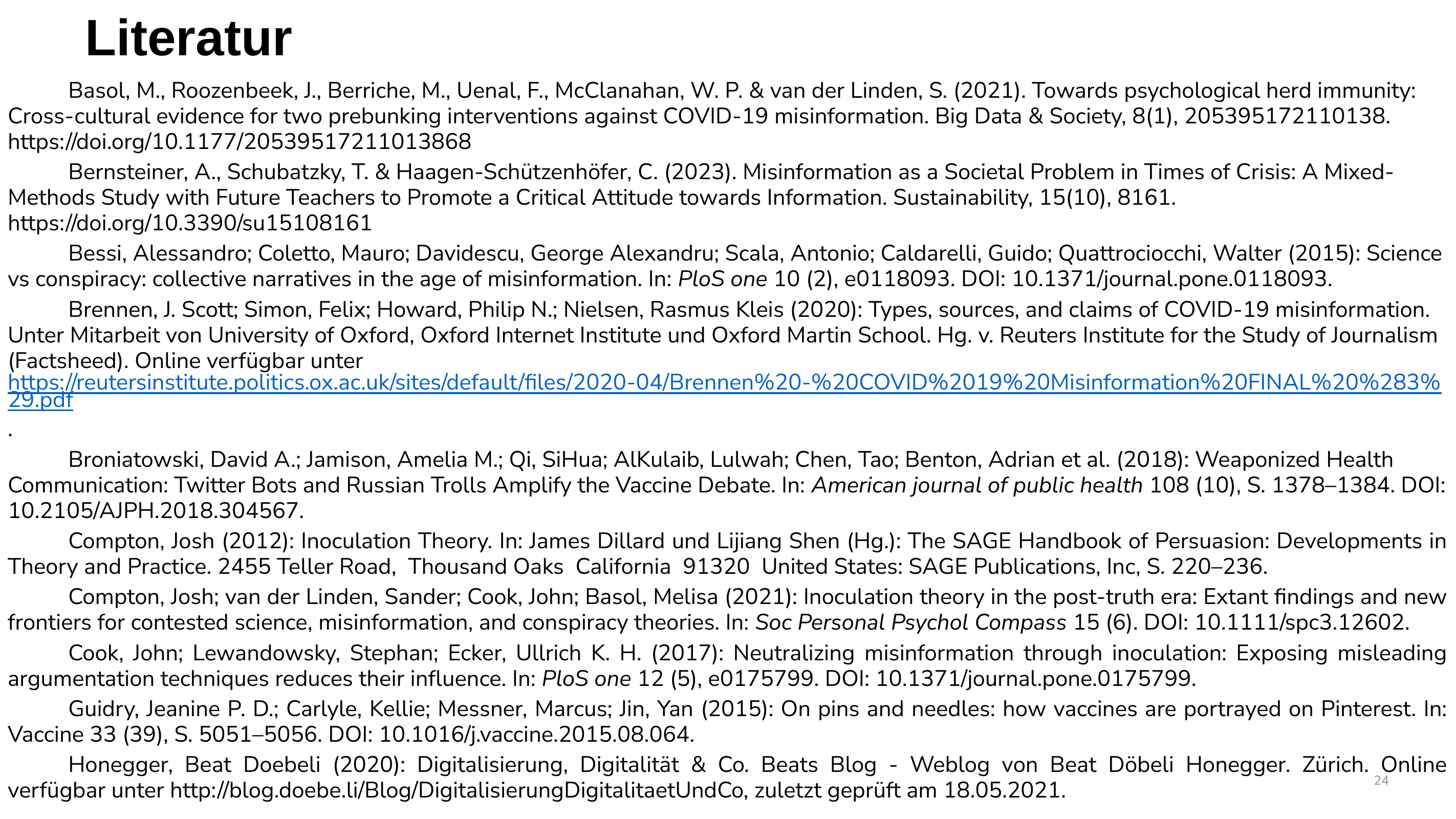

# Literatur

Basol, M., Roozenbeek, J., Berriche, M., Uenal, F., McClanahan, W. P. & van der Linden, S. (2021). Towards psychological herd immunity: Cross-cultural evidence for two prebunking interventions against COVID-19 misinformation. Big Data & Society, 8(1), 205395172110138. https://doi.org/10.1177/20539517211013868
Bernsteiner, A., Schubatzky, T. & Haagen-Schützenhöfer, C. (2023). Misinformation as a Societal Problem in Times of Crisis: A Mixed-Methods Study with Future Teachers to Promote a Critical Attitude towards Information. Sustainability, 15(10), 8161. https://doi.org/10.3390/su15108161
Bessi, Alessandro; Coletto, Mauro; Davidescu, George Alexandru; Scala, Antonio; Caldarelli, Guido; Quattrociocchi, Walter (2015): Science vs conspiracy: collective narratives in the age of misinformation. In: PloS one 10 (2), e0118093. DOI: 10.1371/journal.pone.0118093.
Brennen, J. Scott; Simon, Felix; Howard, Philip N.; Nielsen, Rasmus Kleis (2020): Types, sources, and claims of COVID-19 misinformation. Unter Mitarbeit von University of Oxford, Oxford Internet Institute und Oxford Martin School. Hg. v. Reuters Institute for the Study of Journalism (Factsheed). Online verfügbar unter https://reutersinstitute.politics.ox.ac.uk/sites/default/files/2020-04/Brennen%20-%20COVID%2019%20Misinformation%20FINAL%20%283%29.pdf.
Broniatowski, David A.; Jamison, Amelia M.; Qi, SiHua; AlKulaib, Lulwah; Chen, Tao; Benton, Adrian et al. (2018): Weaponized Health Communication: Twitter Bots and Russian Trolls Amplify the Vaccine Debate. In: American journal of public health 108 (10), S. 1378–1384. DOI: 10.2105/AJPH.2018.304567.
Compton, Josh (2012): Inoculation Theory. In: James Dillard und Lijiang Shen (Hg.): The SAGE Handbook of Persuasion: Developments in Theory and Practice. 2455 Teller Road,  Thousand Oaks  California  91320  United States: SAGE Publications, Inc, S. 220–236.
Compton, Josh; van der Linden, Sander; Cook, John; Basol, Melisa (2021): Inoculation theory in the post‐truth era: Extant findings and new frontiers for contested science, misinformation, and conspiracy theories. In: Soc Personal Psychol Compass 15 (6). DOI: 10.1111/spc3.12602.
Cook, John; Lewandowsky, Stephan; Ecker, Ullrich K. H. (2017): Neutralizing misinformation through inoculation: Exposing misleading argumentation techniques reduces their influence. In: PloS one 12 (5), e0175799. DOI: 10.1371/journal.pone.0175799.
Guidry, Jeanine P. D.; Carlyle, Kellie; Messner, Marcus; Jin, Yan (2015): On pins and needles: how vaccines are portrayed on Pinterest. In: Vaccine 33 (39), S. 5051–5056. DOI: 10.1016/j.vaccine.2015.08.064.
Honegger, Beat Doebeli (2020): Digitalisierung, Digitalität & Co. Beats Blog - Weblog von Beat Döbeli Honegger. Zürich. Online verfügbar unter http://blog.doebe.li/Blog/DigitalisierungDigitalitaetUndCo, zuletzt geprüft am 18.05.2021.
24